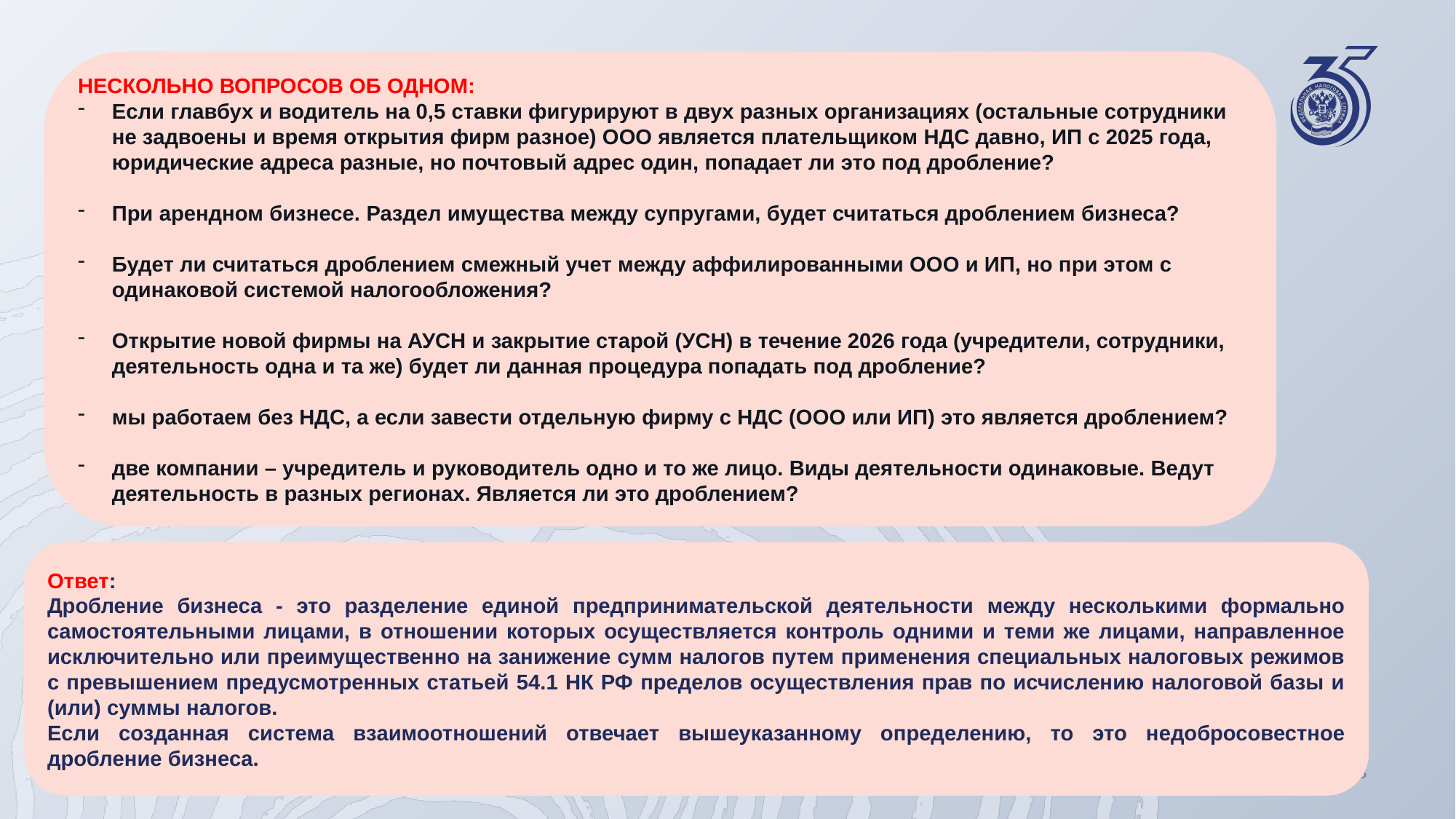

НЕСКОЛЬНО ВОПРОСОВ ОБ ОДНОМ:
Если главбух и водитель на 0,5 ставки фигурируют в двух разных организациях (остальные сотрудники не задвоены и время открытия фирм разное) ООО является плательщиком НДС давно, ИП с 2025 года, юридические адреса разные, но почтовый адрес один, попадает ли это под дробление?

При арендном бизнесе. Раздел имущества между супругами, будет считаться дроблением бизнеса?

Будет ли считаться дроблением смежный учет между аффилированными ООО и ИП, но при этом с одинаковой системой налогообложения?

Открытие новой фирмы на АУСН и закрытие старой (УСН) в течение 2026 года (учредители, сотрудники, деятельность одна и та же) будет ли данная процедура попадать под дробление?

мы работаем без НДС, а если завести отдельную фирму с НДС (ООО или ИП) это является дроблением?

две компании – учредитель и руководитель одно и то же лицо. Виды деятельности одинаковые. Ведут деятельность в разных регионах. Является ли это дроблением?
Ответ:
Дробление бизнеса - это разделение единой предпринимательской деятельности между несколькими формально самостоятельными лицами, в отношении которых осуществляется контроль одними и теми же лицами, направленное исключительно или преимущественно на занижение сумм налогов путем применения специальных налоговых режимов с превышением предусмотренных статьей 54.1 НК РФ пределов осуществления прав по исчислению налоговой базы и (или) суммы налогов.
Если созданная система взаимоотношений отвечает вышеуказанному определению, то это недобросовестное дробление бизнеса.
3